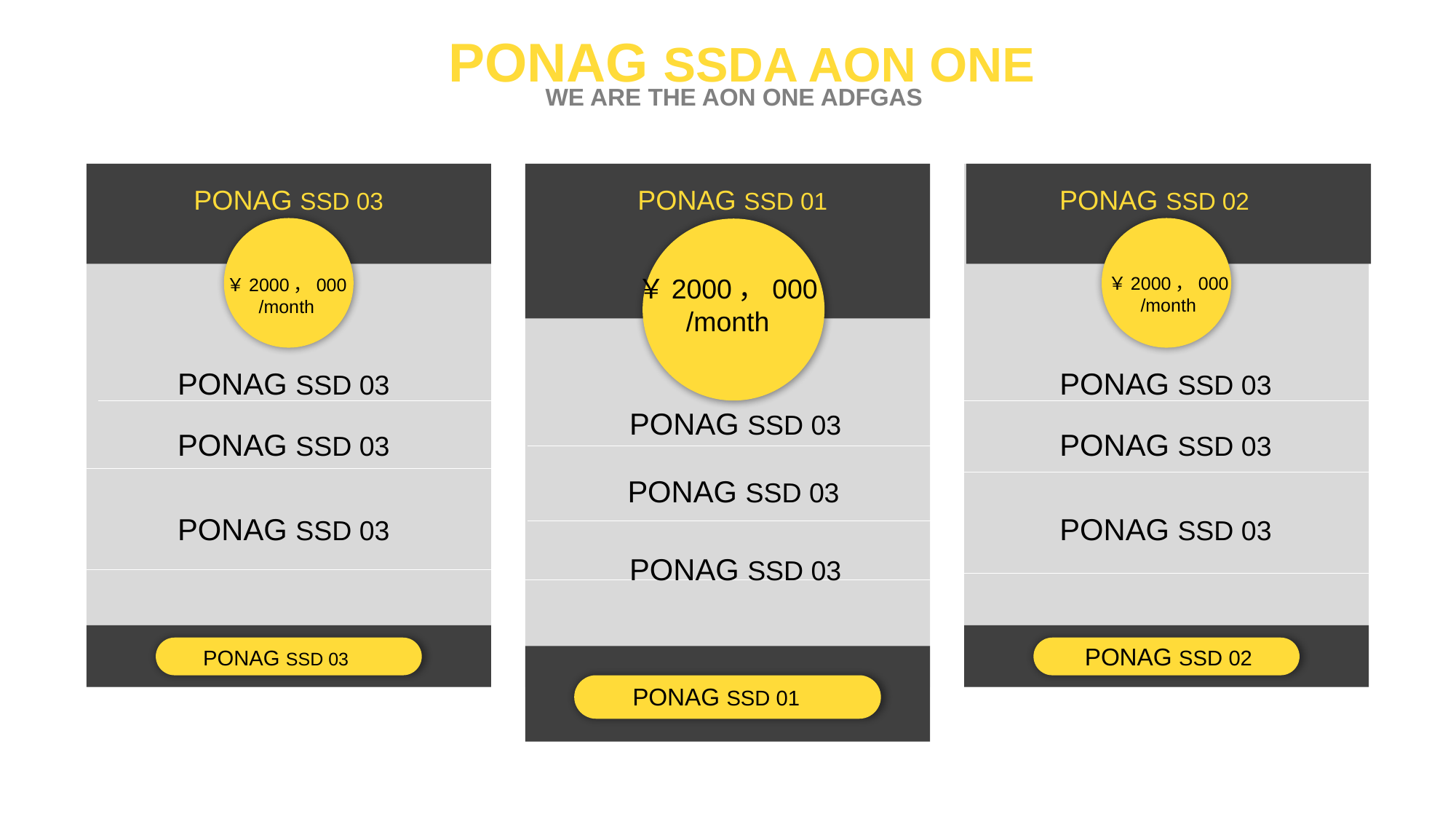

PONAG SSDA AON ONE
WE ARE THE AON ONE ADFGAS

PONAG SSD 03

￥2000，000
/month
PONAG SSD 03
PONAG SSD 03
PONAG SSD 03

PONAG SSD 03

PONAG SSD 01

￥2000，000
/month
PONAG SSD 03
PONAG SSD 03
PONAG SSD 03

PONAG SSD 01

PONAG SSD 02

￥2000，000
/month
PONAG SSD 03
PONAG SSD 03
PONAG SSD 03

PONAG SSD 02